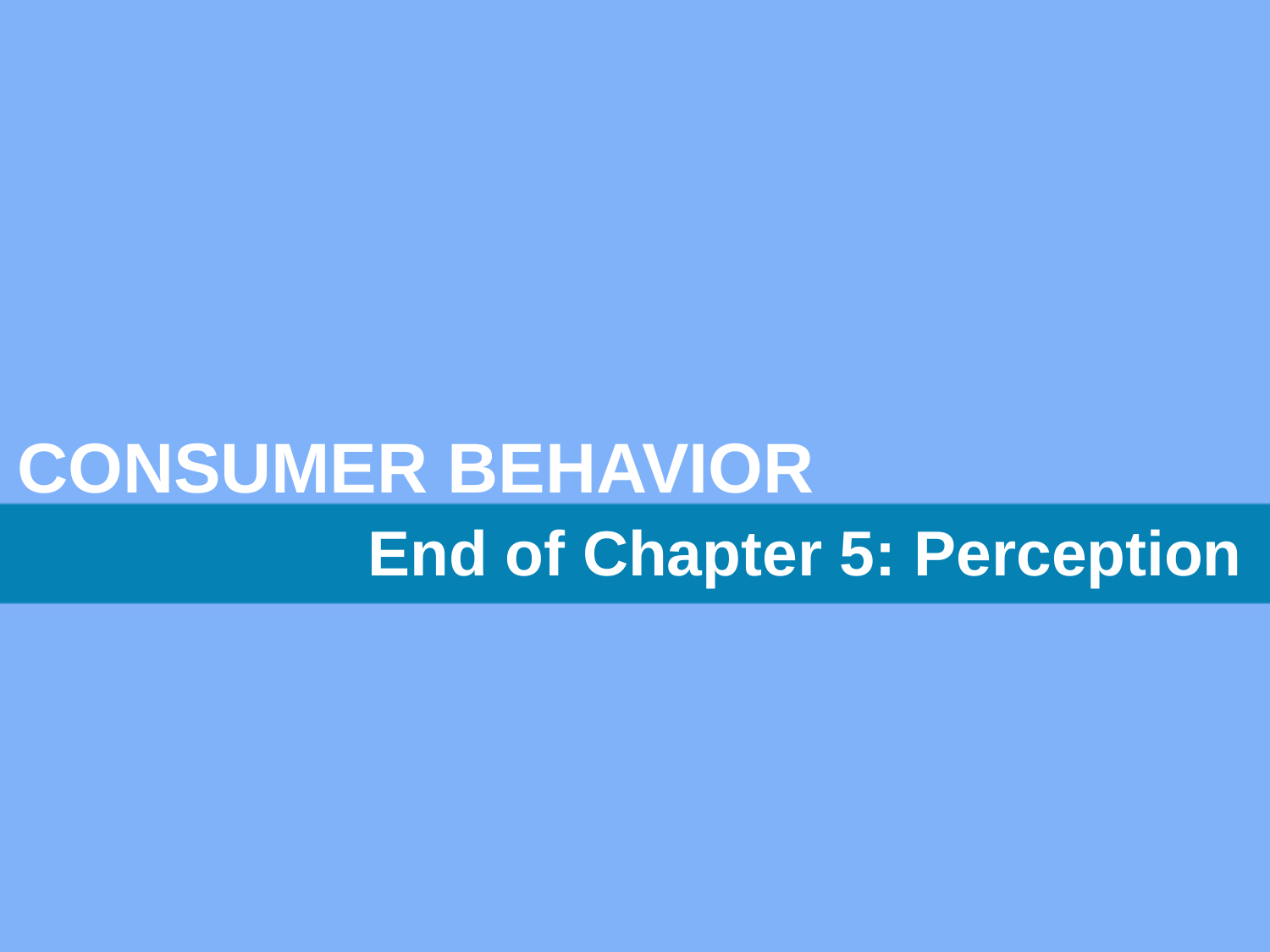

CONSUMER BEHAVIOR
End of Chapter 5: Perception